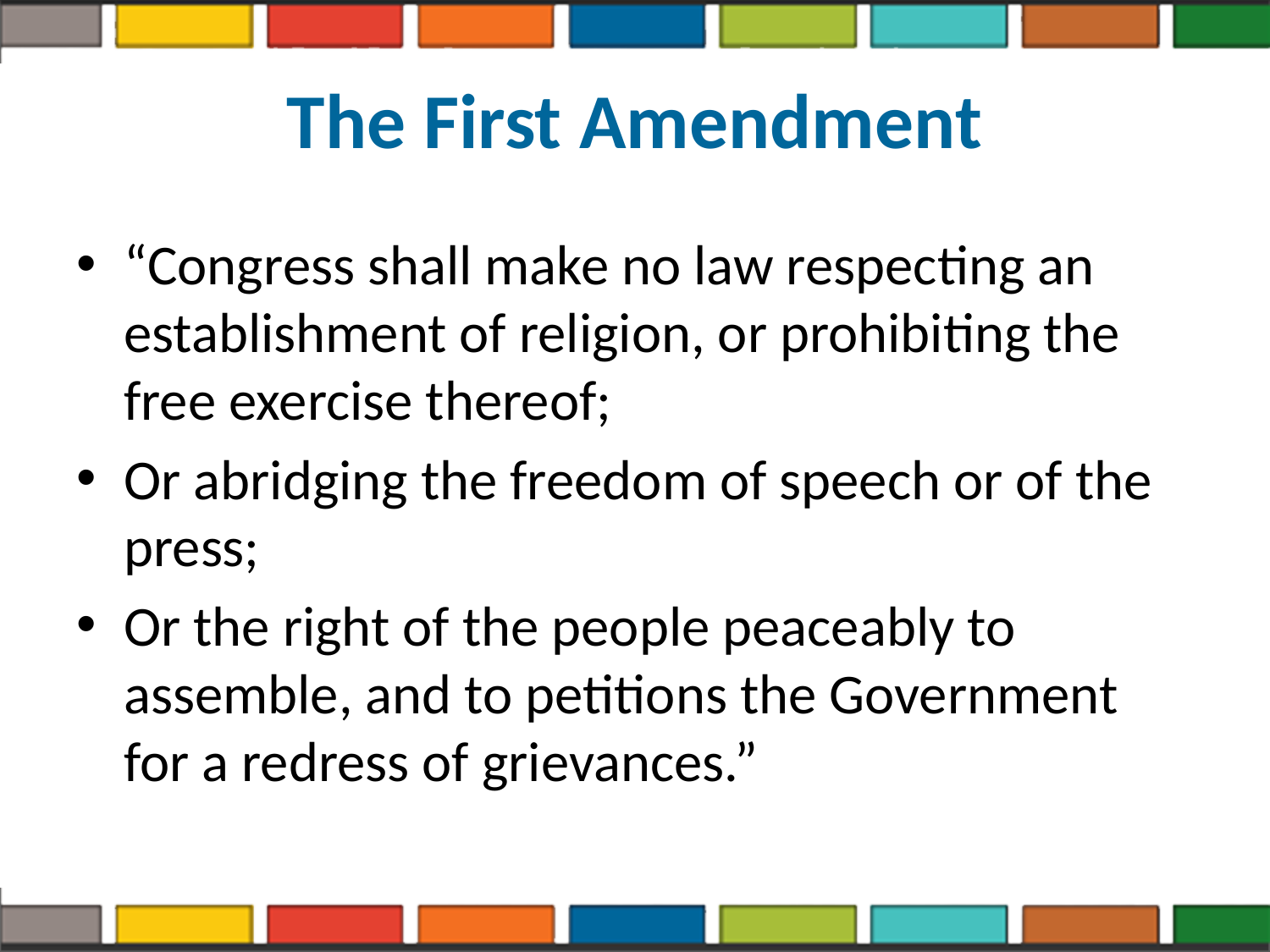

# The First Amendment
“Congress shall make no law respecting an establishment of religion, or prohibiting the free exercise thereof;
Or abridging the freedom of speech or of the press;
Or the right of the people peaceably to assemble, and to petitions the Government for a redress of grievances.”